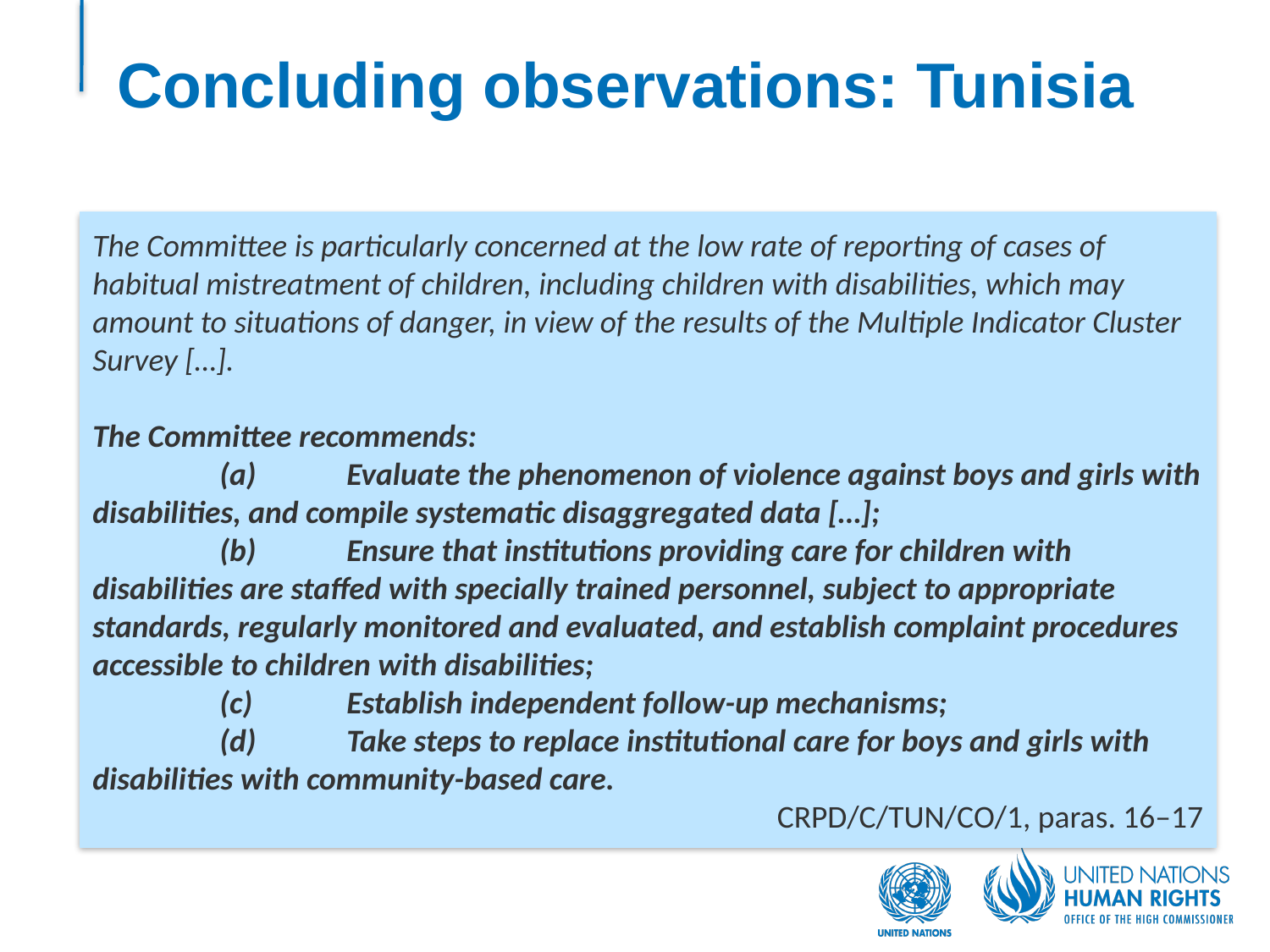

# Concluding observations: Tunisia

The Committee is particularly concerned at the low rate of reporting of cases of habitual mistreatment of children, including children with disabilities, which may amount to situations of danger, in view of the results of the Multiple Indicator Cluster Survey […].

The Committee recommends:
	(a)	Evaluate the phenomenon of violence against boys and girls with disabilities, and compile systematic disaggregated data […];
	(b)	Ensure that institutions providing care for children with disabilities are staffed with specially trained personnel, subject to appropriate standards, regularly monitored and evaluated, and establish complaint procedures accessible to children with disabilities;
	(c)	Establish independent follow-up mechanisms;
	(d)	Take steps to replace institutional care for boys and girls with disabilities with community-based care.
CRPD/C/TUN/CO/1, paras. 16–17